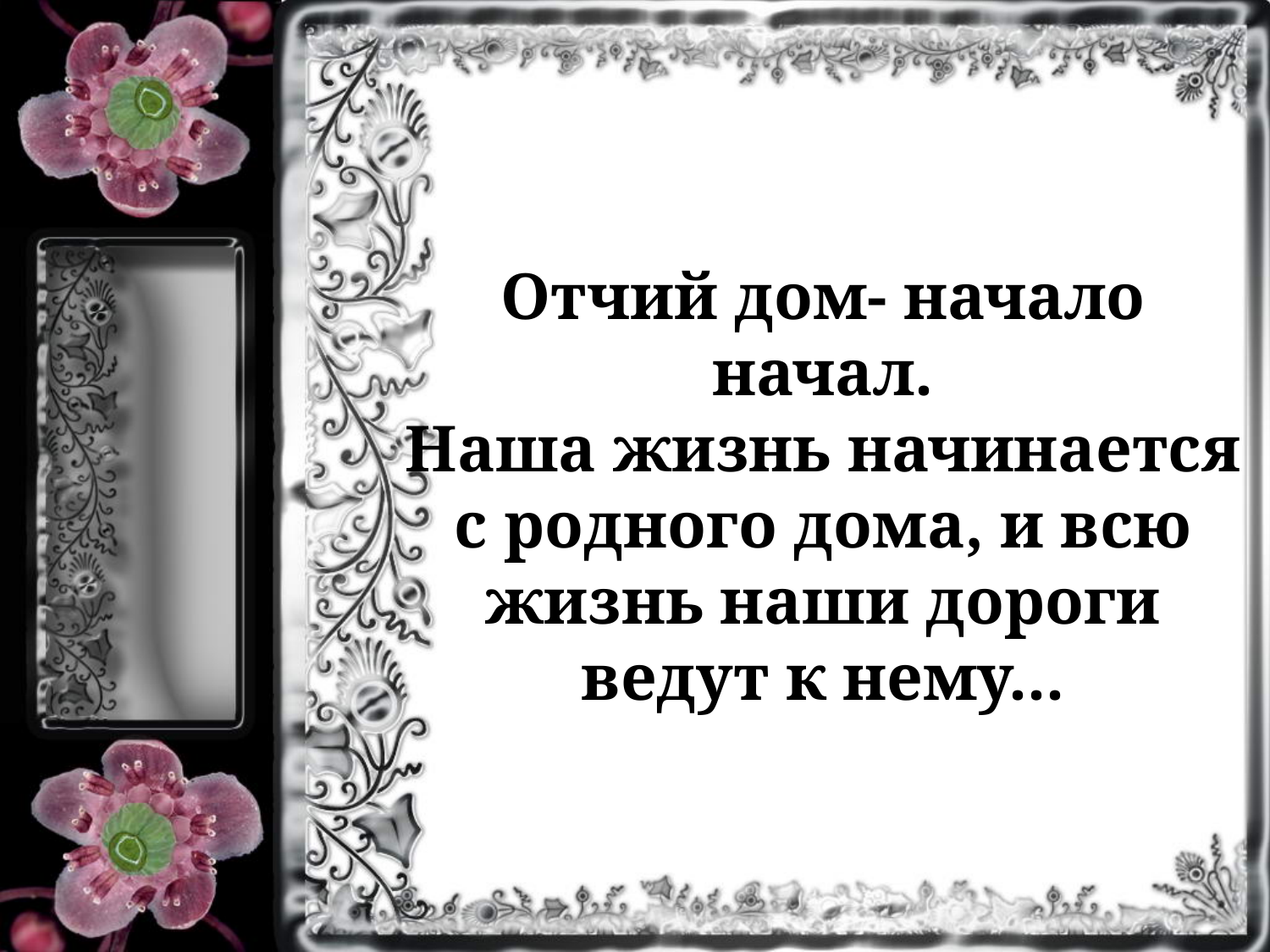

Отчий дом- начало начал.
Наша жизнь начинается с родного дома, и всю жизнь наши дороги ведут к нему...